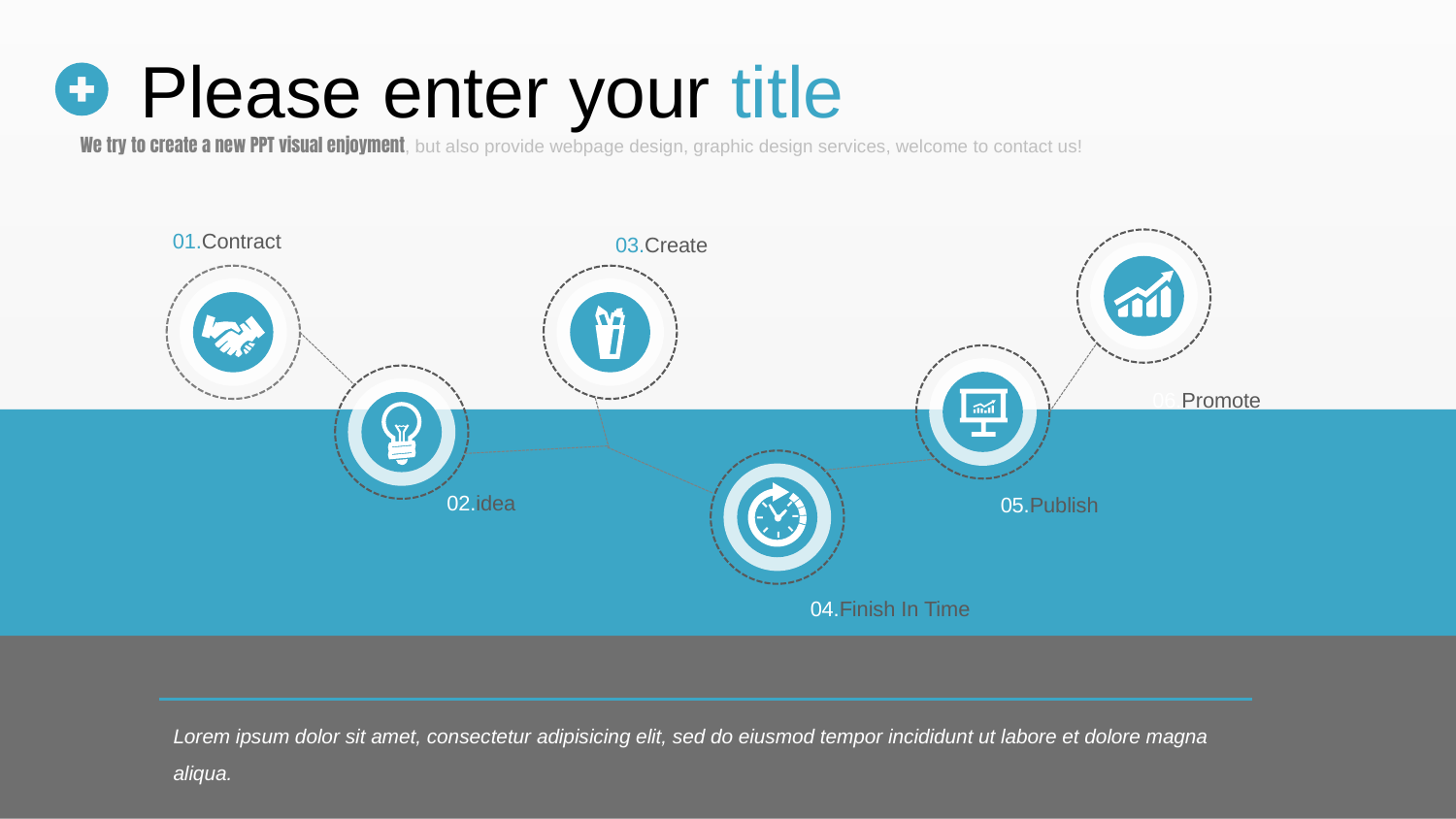

Please enter your title

We try to create a new PPT visual enjoyment, but also provide webpage design, graphic design services, welcome to contact us!
01.Contract
03.Create

06.Promote

02.idea
05.Publish
04.Finish In Time

Lorem ipsum dolor sit amet, consectetur adipisicing elit, sed do eiusmod tempor incididunt ut labore et dolore magna aliqua.